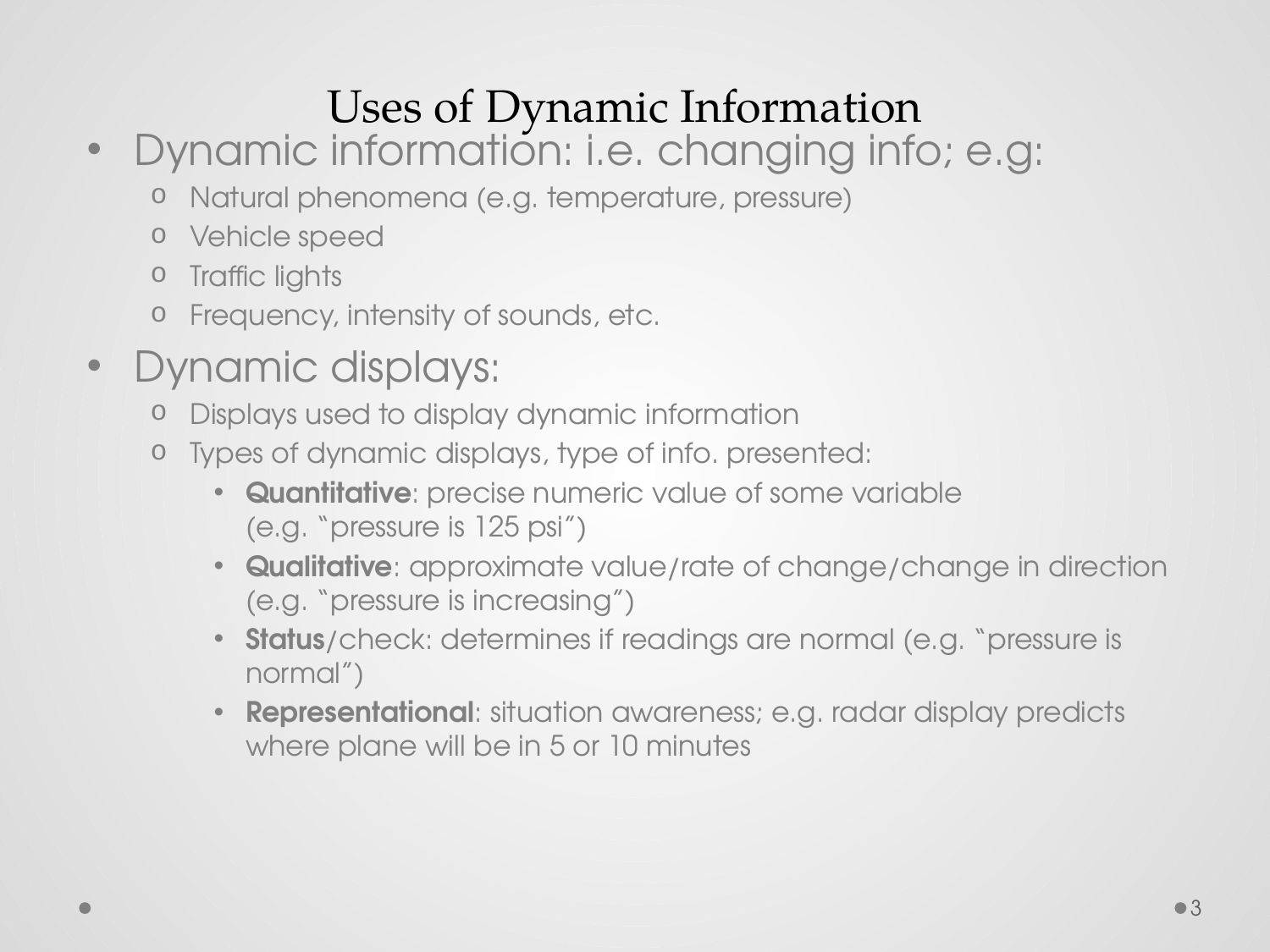

# Uses of Dynamic Information

Dynamic information: i.e. changing info; e.g:
Natural phenomena (e.g. temperature, pressure)
Vehicle speed
Traffic lights
Frequency, intensity of sounds, etc.
Dynamic displays:
Displays used to display dynamic information
Types of dynamic displays, type of info. presented:
Quantitative: precise numeric value of some variable
(e.g. “pressure is 125 psi”)
Qualitative: approximate value/rate of change/change in direction (e.g. “pressure is increasing”)
Status/check: determines if readings are normal (e.g. “pressure is normal”)
Representational: situation awareness; e.g. radar display predicts where plane will be in 5 or 10 minutes
3